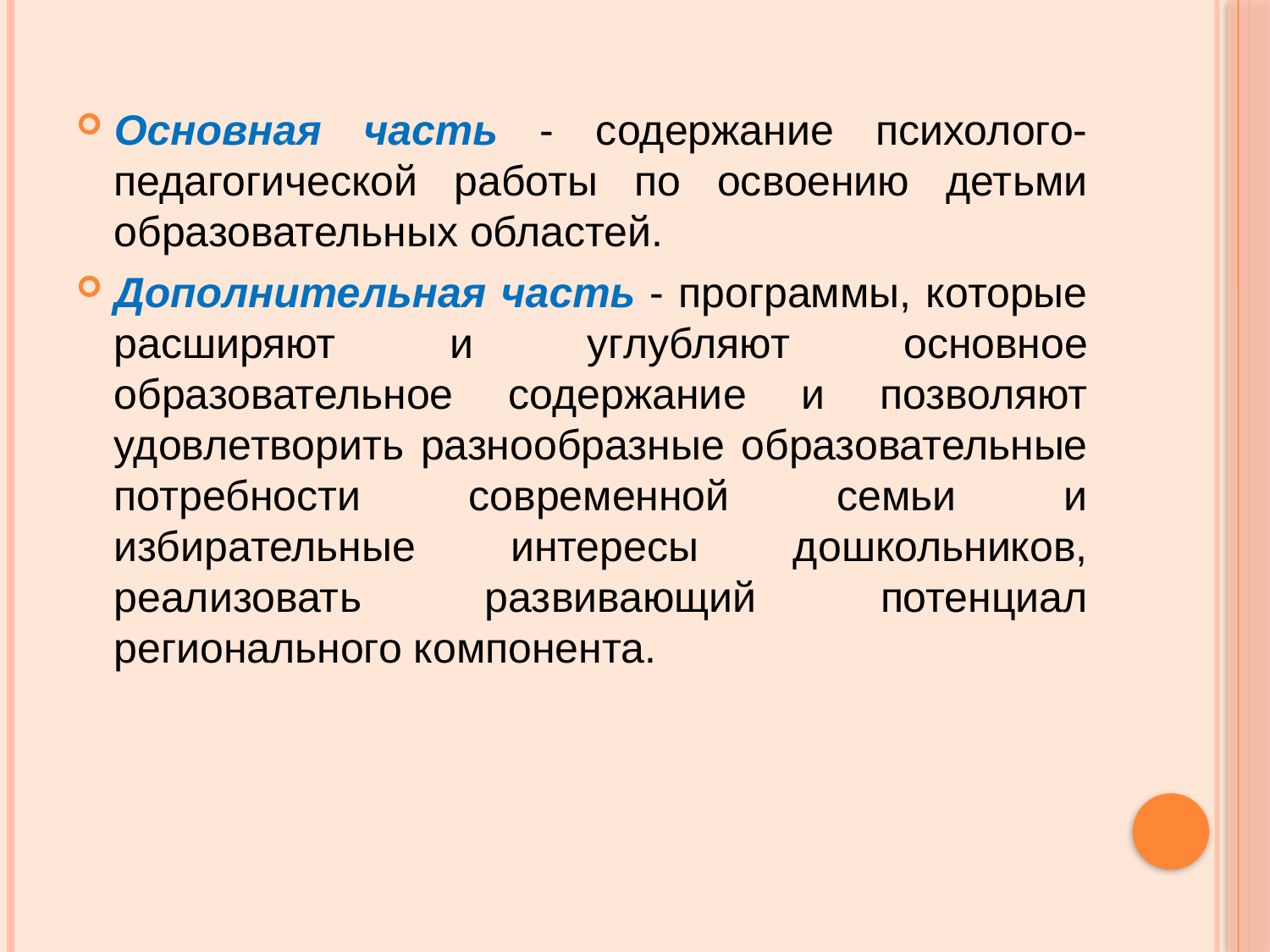

Основная часть - содержание психолого- педагогической работы по освоению детьми образовательных областей.
Дополнительная часть - программы, которые расширяют и углубляют основное образовательное содержание и позволяют удовлетворить разнообразные образовательные потребности современной семьи и избирательные интересы дошкольников, реализовать развивающий потенциал регионального компонента.